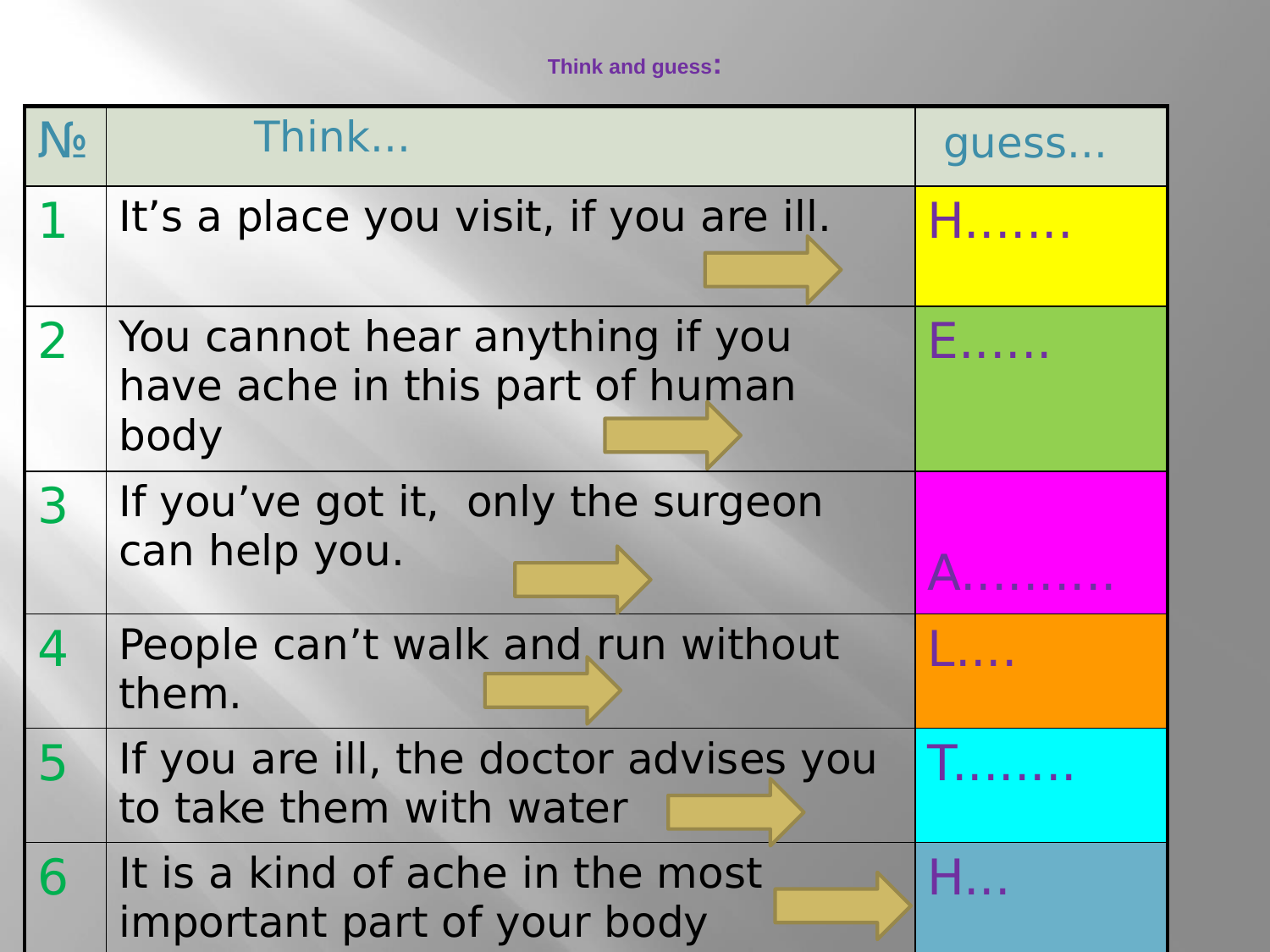

# Think and guess:
| № | Think... | guess... |
| --- | --- | --- |
| 1 | It’s a place you visit, if you are ill. | H....... |
| 2 | You cannot hear anything if you have ache in this part of human body | E...... |
| 3 | If you’ve got it, only the surgeon can help you. | A.......... |
| 4 | People can’t walk and run without them. | L.... |
| 5 | If you are ill, the doctor advises you to take them with water | T........ |
| 6 | It is a kind of ache in the most important part of your body | H... |